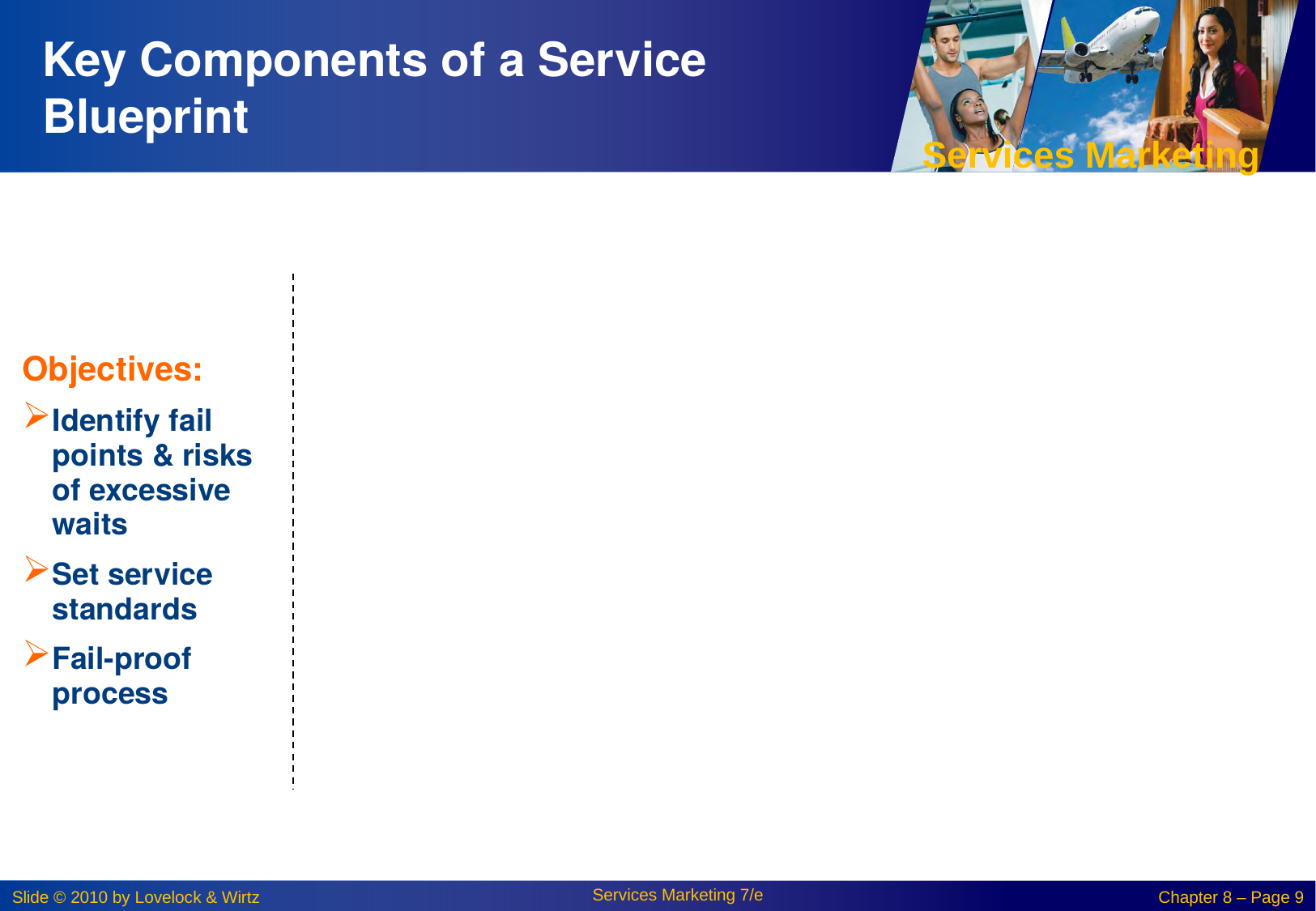

# Key Components of a Service Blueprint

Objectives:
Identify fail points & risks of excessive waits
Set service standards
Fail-proof process